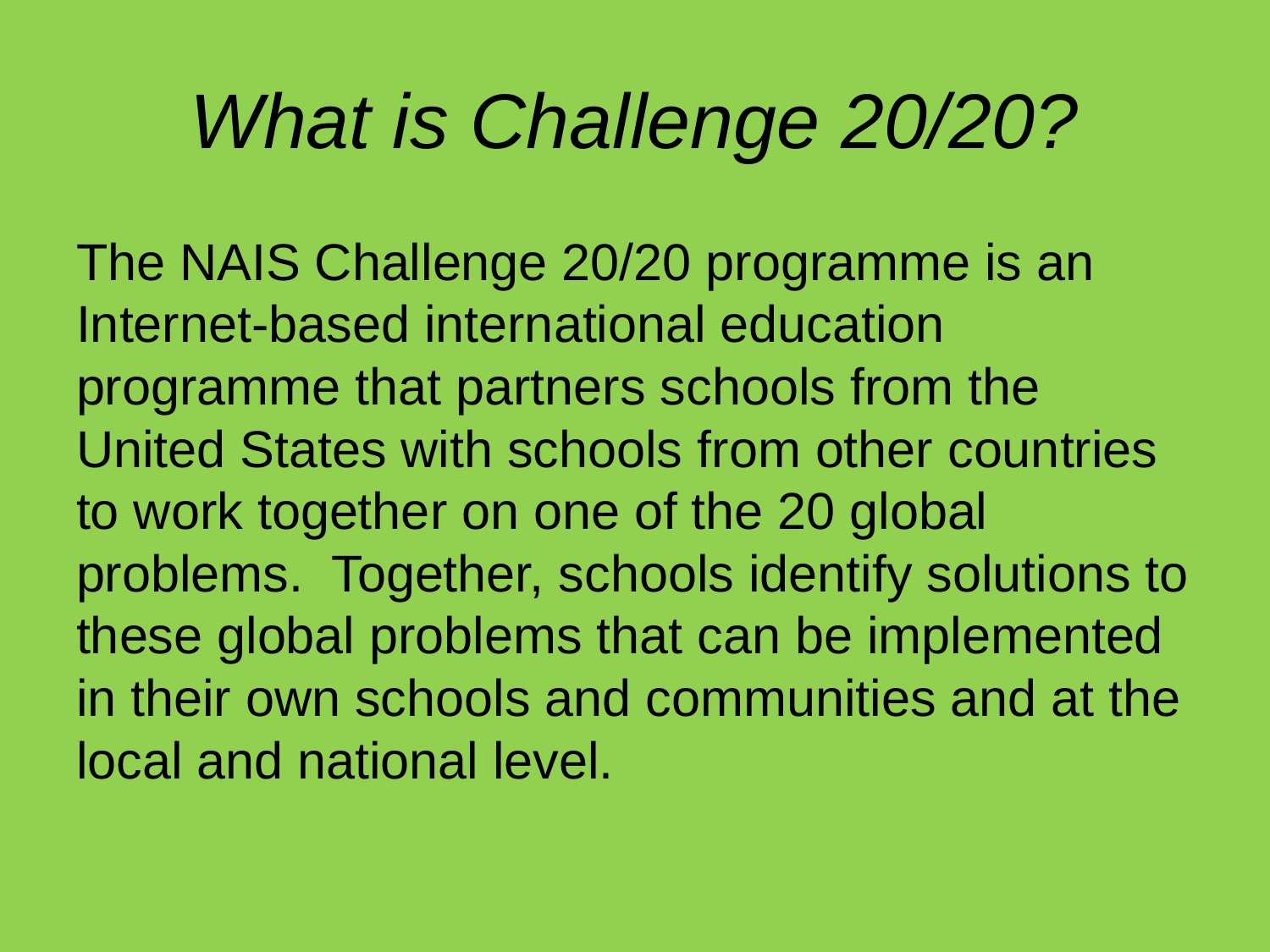

# What is Challenge 20/20?
The NAIS Challenge 20/20 programme is an Internet-based international education programme that partners schools from the United States with schools from other countries to work together on one of the 20 global problems.  Together, schools identify solutions to these global problems that can be implemented in their own schools and communities and at the local and national level.